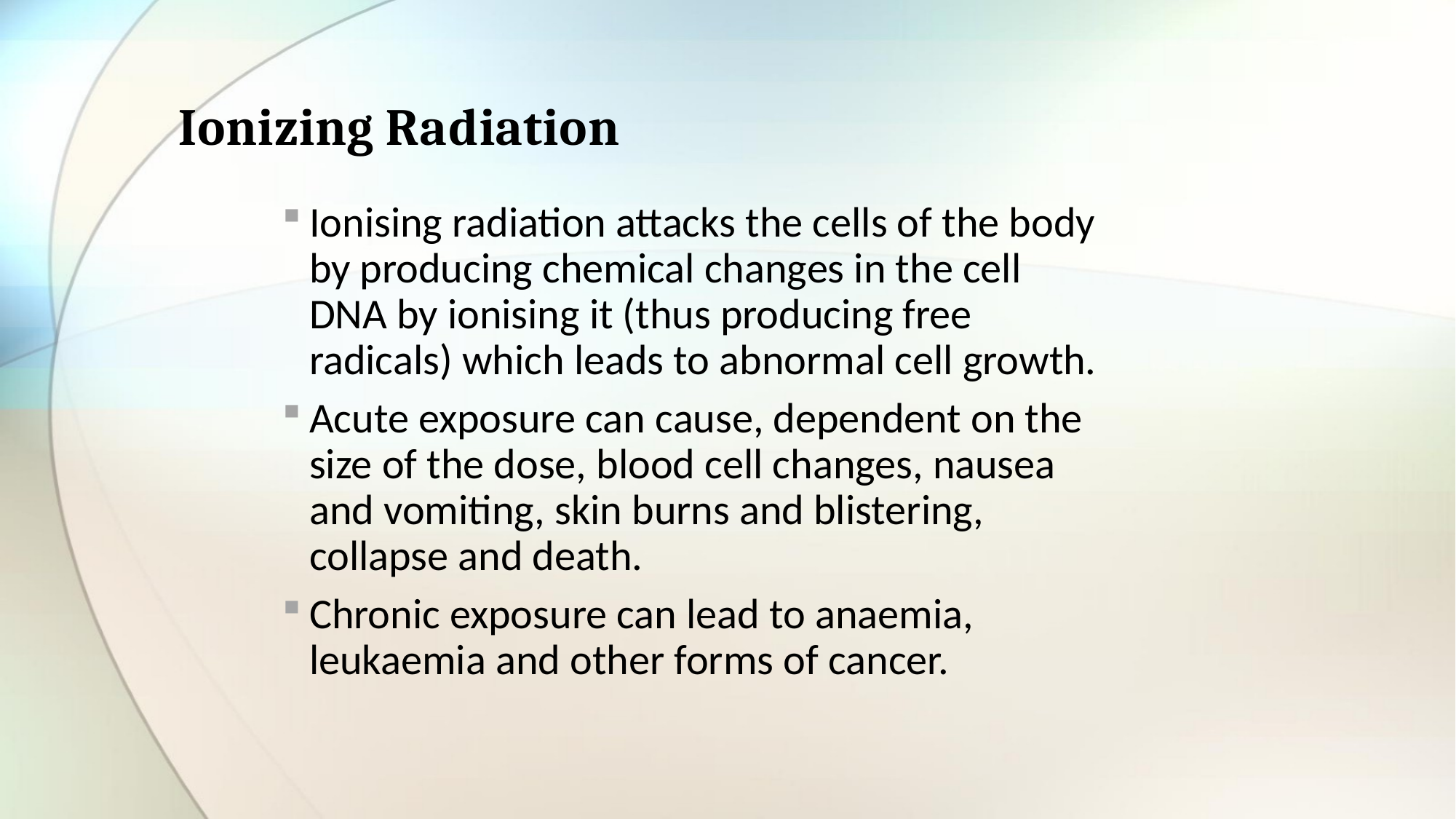

# Ionizing Radiation
Ionising radiation attacks the cells of the body by producing chemical changes in the cell DNA by ionising it (thus producing free radicals) which leads to abnormal cell growth.
Acute exposure can cause, dependent on the size of the dose, blood cell changes, nausea and vomiting, skin burns and blistering, collapse and death.
Chronic exposure can lead to anaemia, leukaemia and other forms of cancer.